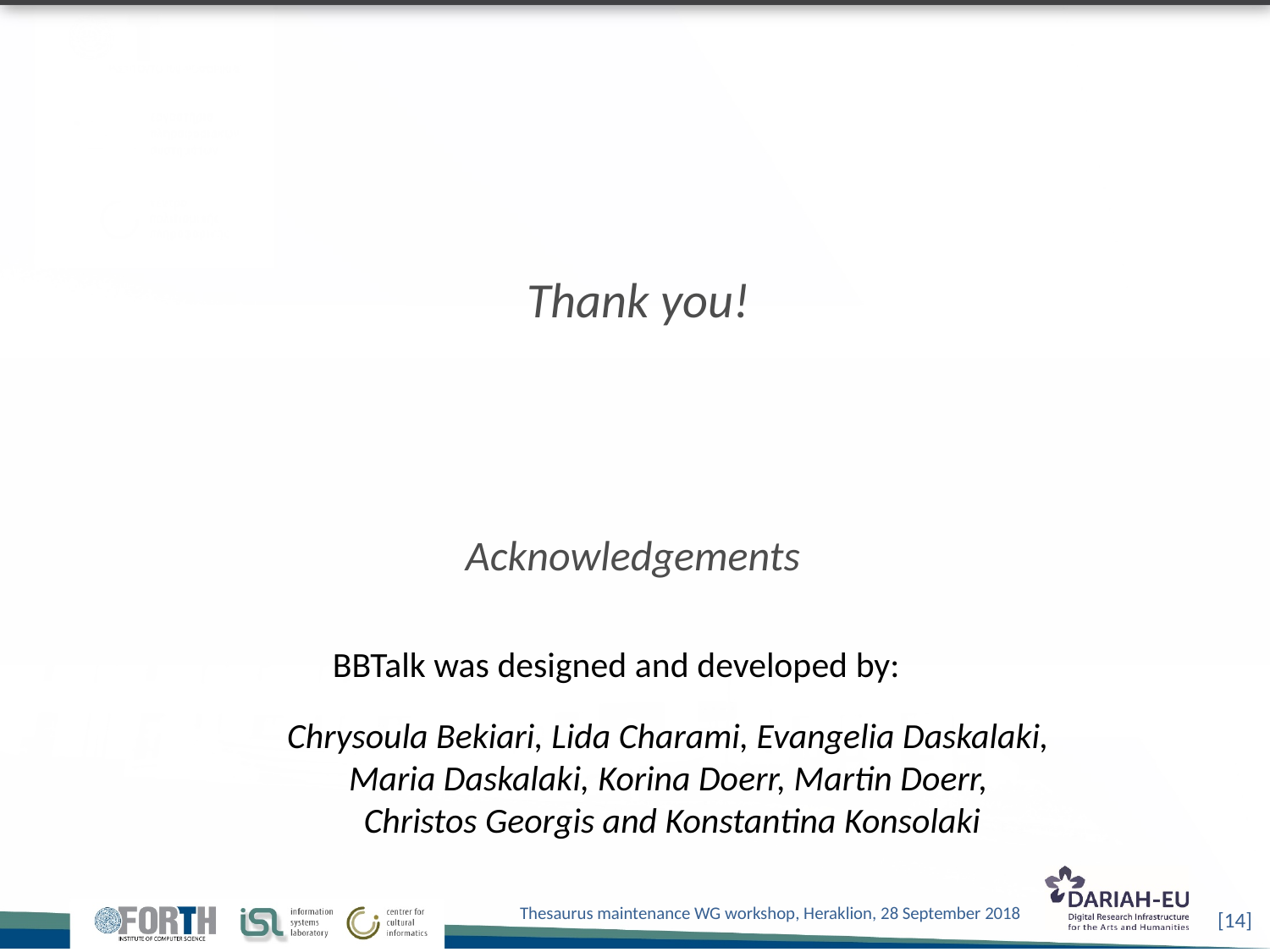

# Thank you!
Acknowledgements
BBTalk was designed and developed by:
Chrysoula Bekiari, Lida Charami, Evangelia Daskalaki,
Maria Daskalaki, Korina Doerr, Martin Doerr,
Christos Georgis and Konstantina Konsolaki